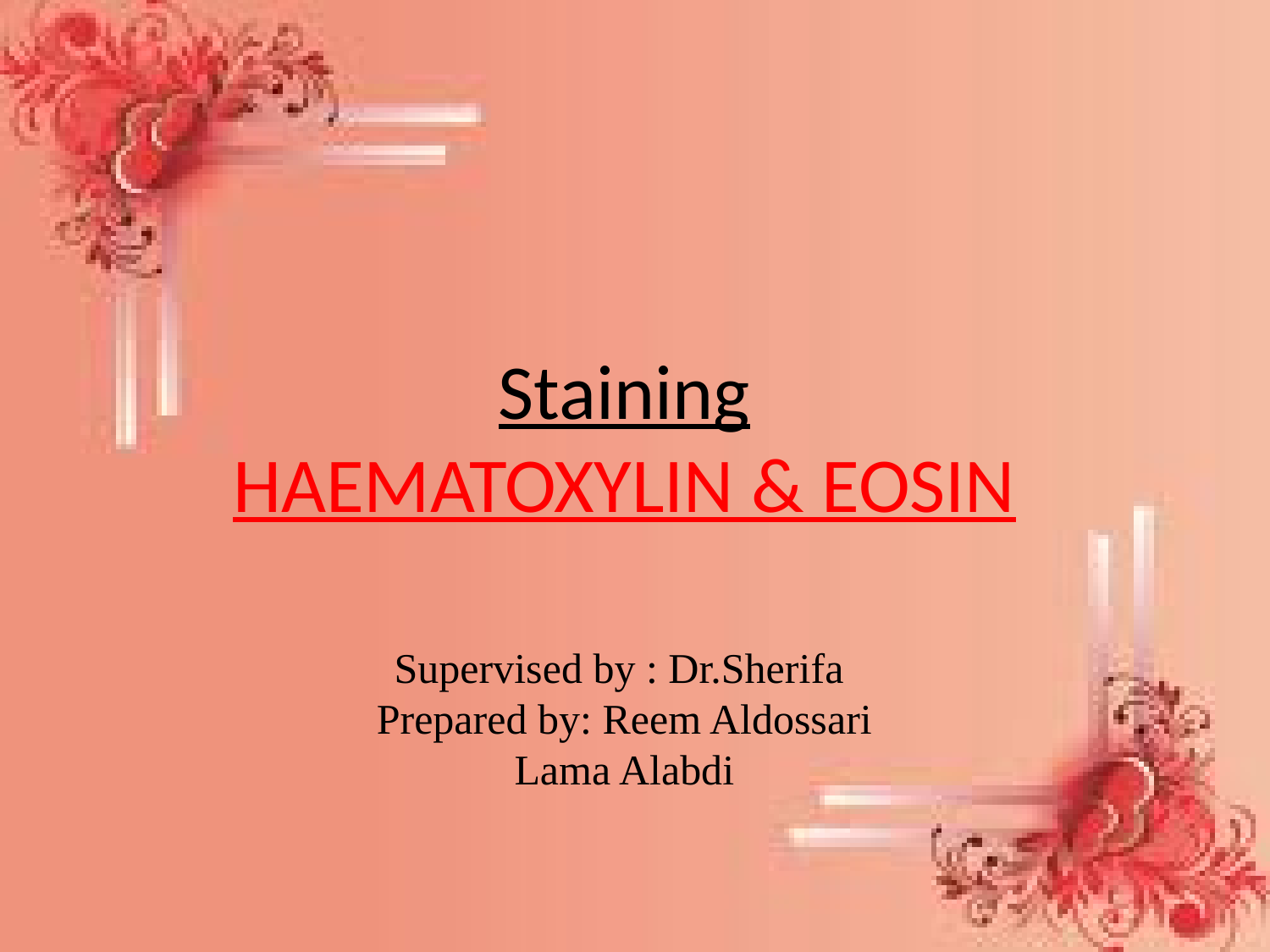

# Staining HAEMATOXYLIN & EOSIN
Supervised by : Dr.Sherifa
Prepared by: Reem Aldossari
Lama Alabdi